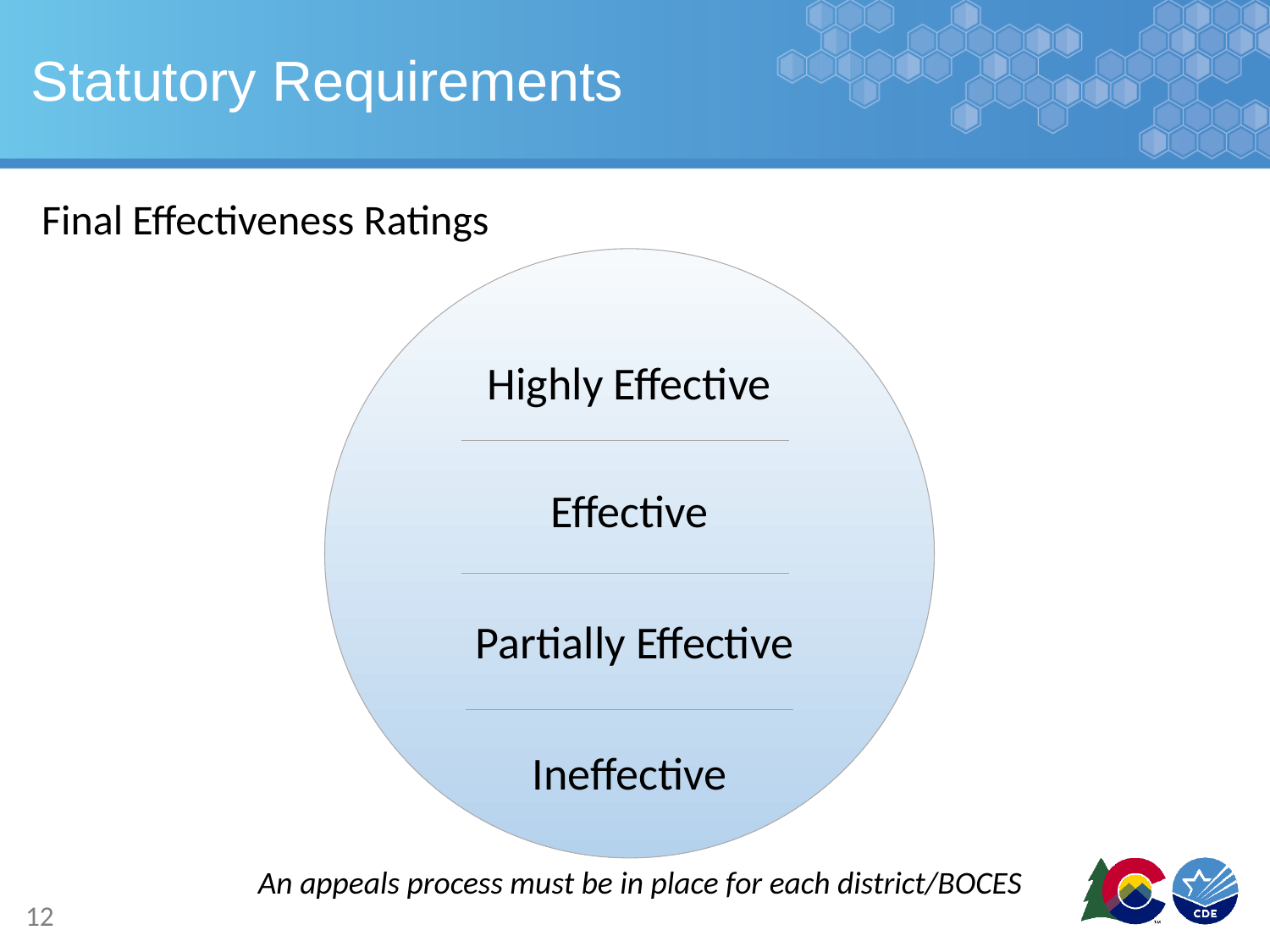

# Statutory Requirements
Final Effectiveness Ratings

Highly Effective
Ineffective
Effective
Partially Effective
An appeals process must be in place for each district/BOCES

12